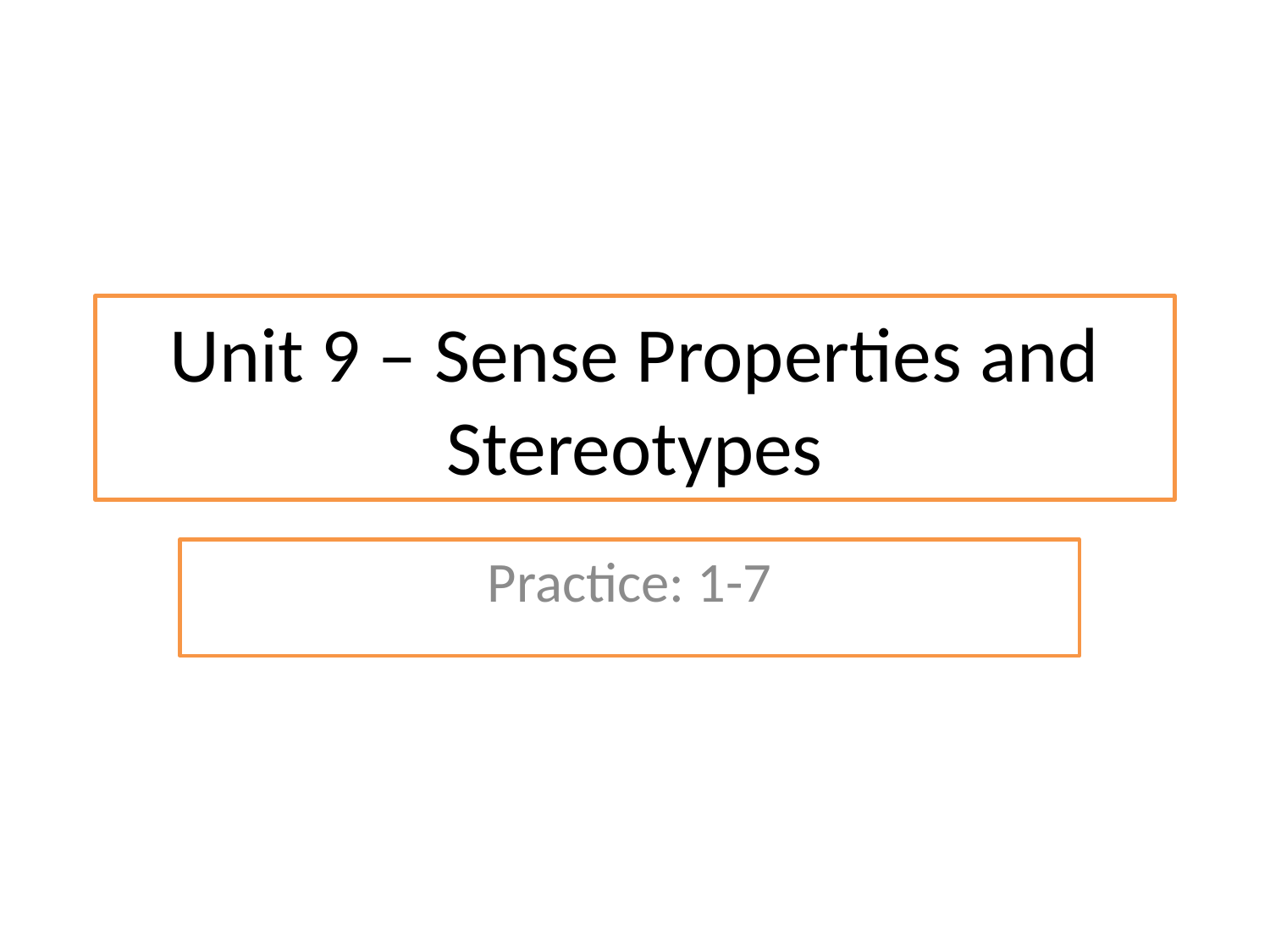

# Unit 9 – Sense Properties and Stereotypes
Practice: 1-7